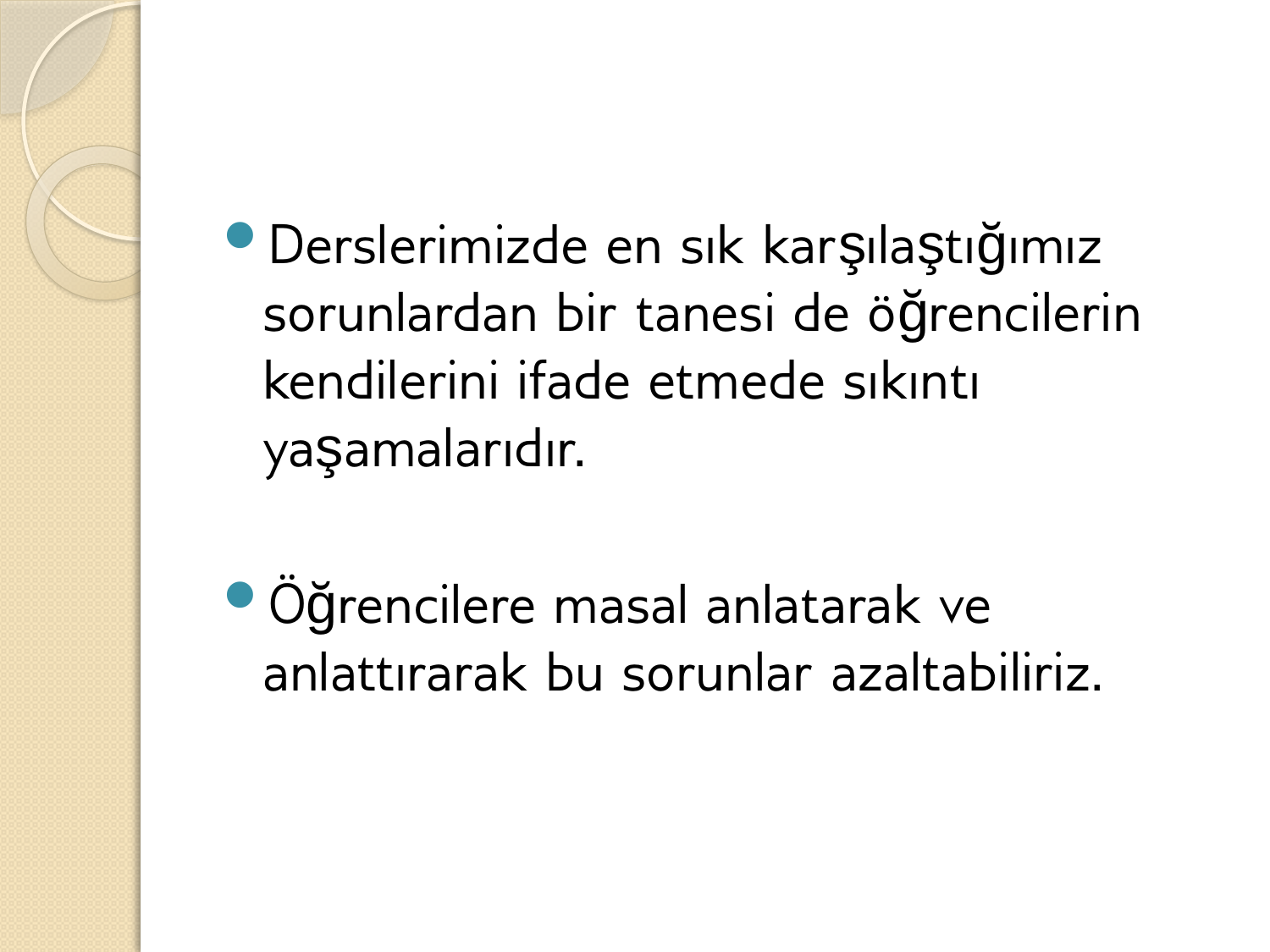

Derslerimizde en sık karşılaştığımız sorunlardan bir tanesi de öğrencilerin kendilerini ifade etmede sıkıntı yaşamalarıdır.

Öğrencilere masal anlatarak ve anlattırarak bu sorunlar azaltabiliriz.